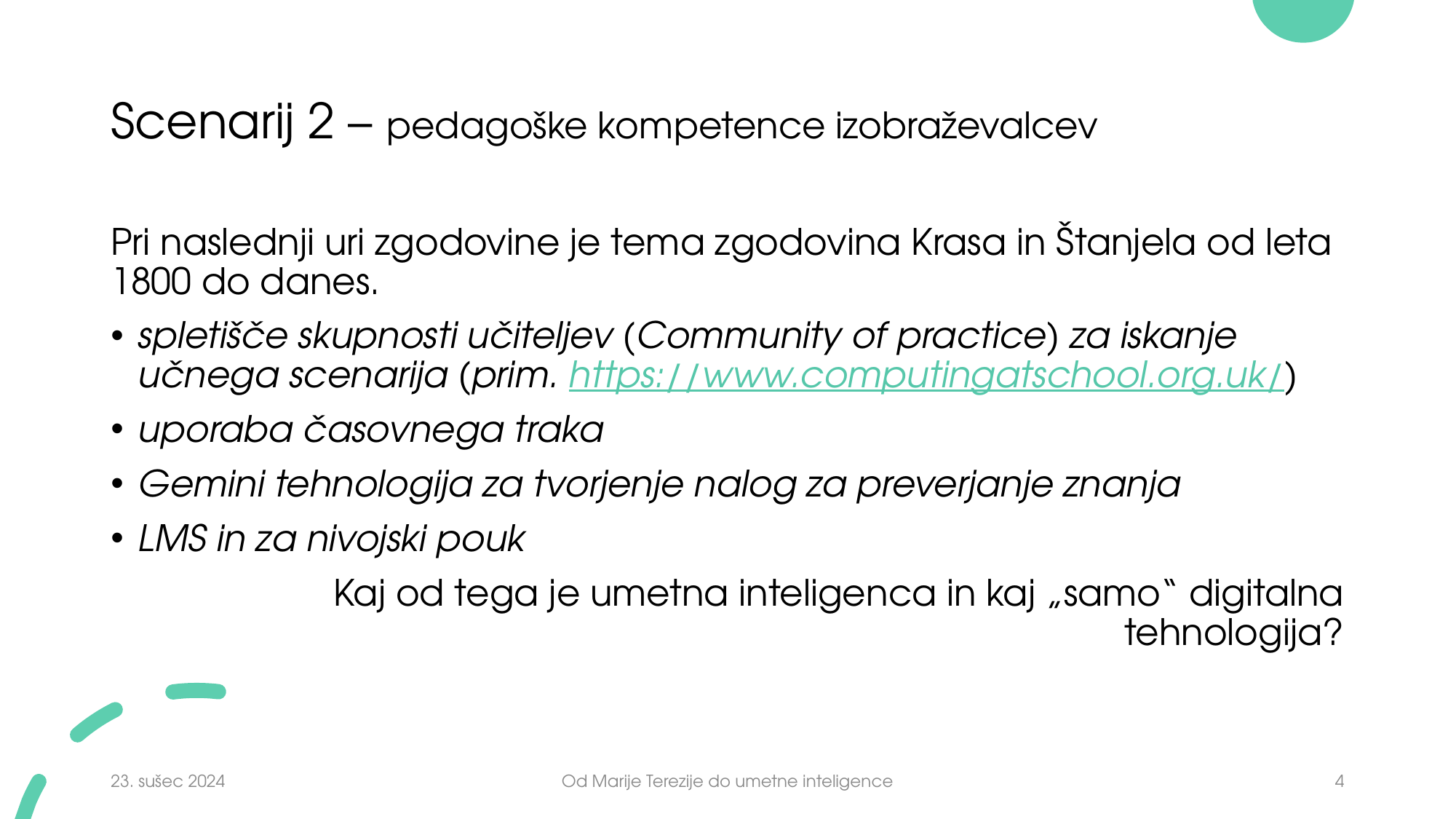

# Scenarij 2 – pedagoške kompetence izobraževalcev
Pri naslednji uri zgodovine je tema zgodovina Krasa in Štanjela od leta 1800 do danes.
spletišče skupnosti učiteljev (Community of practice) za iskanje učnega scenarija (prim. https://www.computingatschool.org.uk/)
uporaba časovnega traka
Gemini tehnologija za tvorjenje nalog za preverjanje znanja
LMS in za nivojski pouk
Kaj od tega je umetna inteligenca in kaj „samo“ digitalna tehnologija?

23. sušec 2024
Od Marije Terezije do umetne inteligence
4